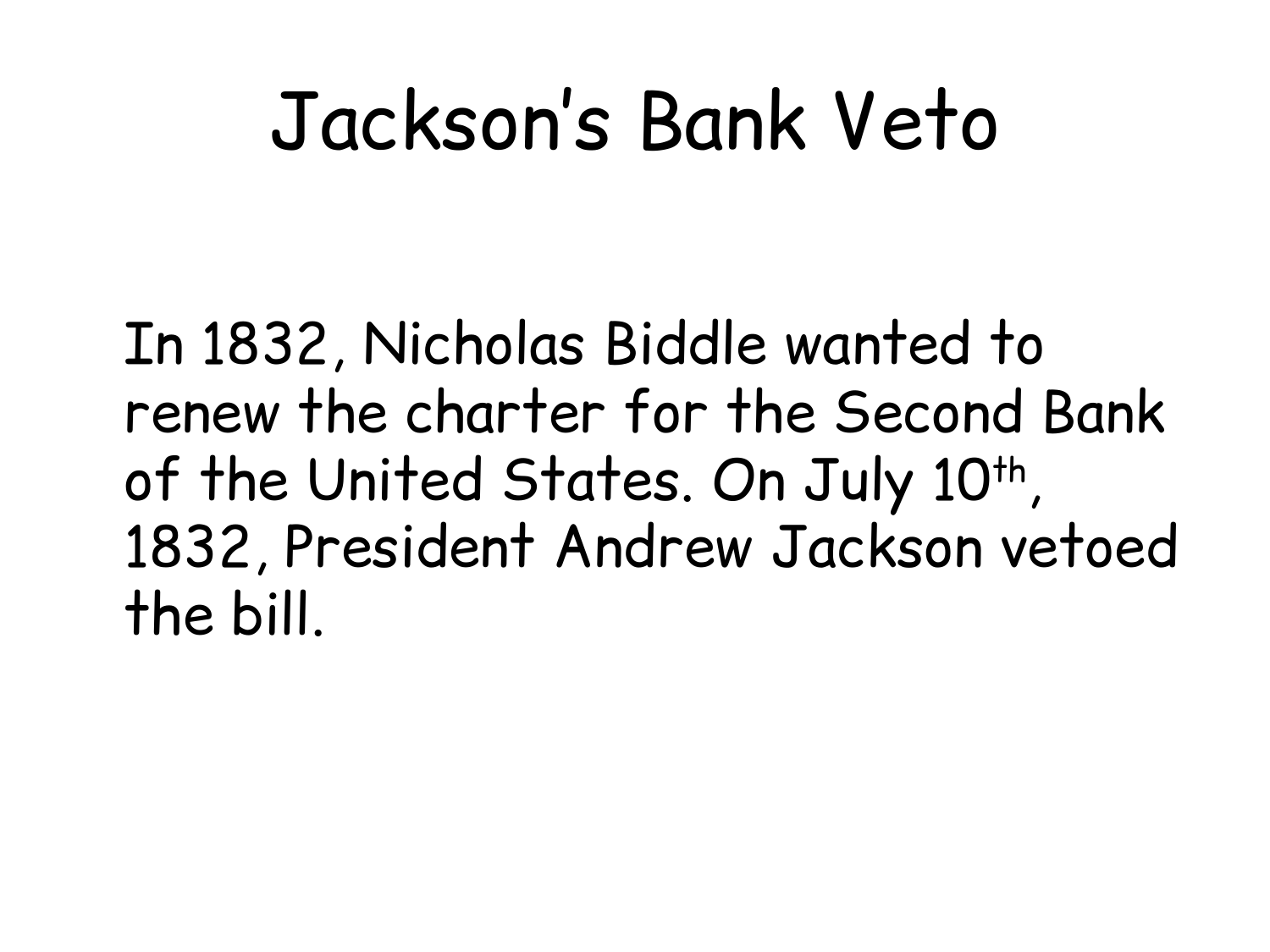

# Jackson’s Bank Veto

	In 1832, Nicholas Biddle wanted to renew the charter for the Second Bank of the United States. On July 10th, 1832, President Andrew Jackson vetoed the bill.